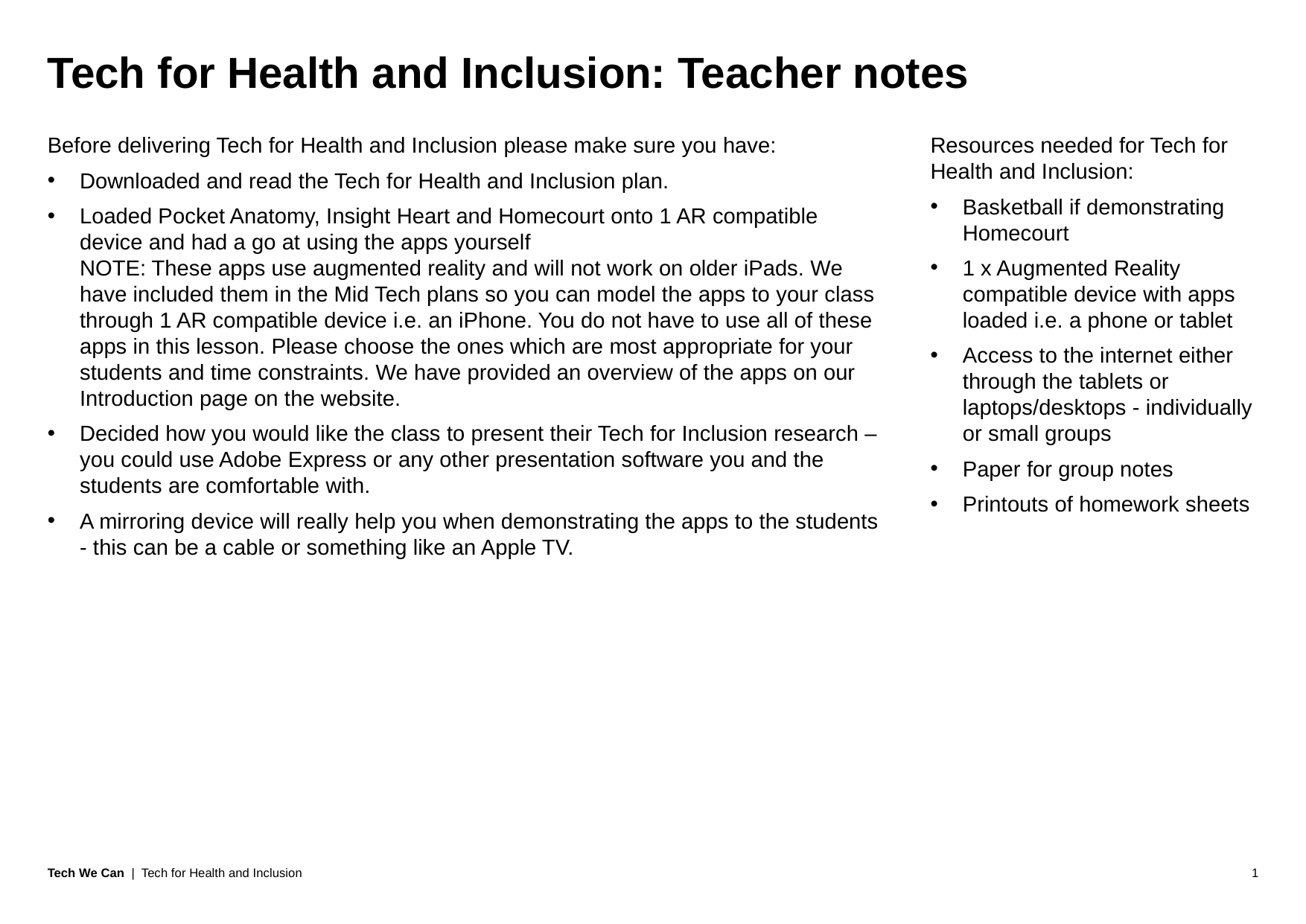

# Tech for Health and Inclusion: Teacher notes
Before delivering Tech for Health and Inclusion please make sure you have:
Downloaded and read the Tech for Health and Inclusion plan.
Loaded Pocket Anatomy, Insight Heart and Homecourt onto 1 AR compatible device and had a go at using the apps yourself
NOTE: These apps use augmented reality and will not work on older iPads. We have included them in the Mid Tech plans so you can model the apps to your class through 1 AR compatible device i.e. an iPhone. You do not have to use all of these apps in this lesson. Please choose the ones which are most appropriate for your students and time constraints. We have provided an overview of the apps on our Introduction page on the website.
Decided how you would like the class to present their Tech for Inclusion research – you could use Adobe Express or any other presentation software you and the students are comfortable with.
A mirroring device will really help you when demonstrating the apps to the students - this can be a cable or something like an Apple TV.
Resources needed for Tech for Health and Inclusion:
Basketball if demonstrating Homecourt
1 x Augmented Reality compatible device with apps loaded i.e. a phone or tablet
Access to the internet either through the tablets or laptops/desktops - individually or small groups
Paper for group notes
Printouts of homework sheets
1